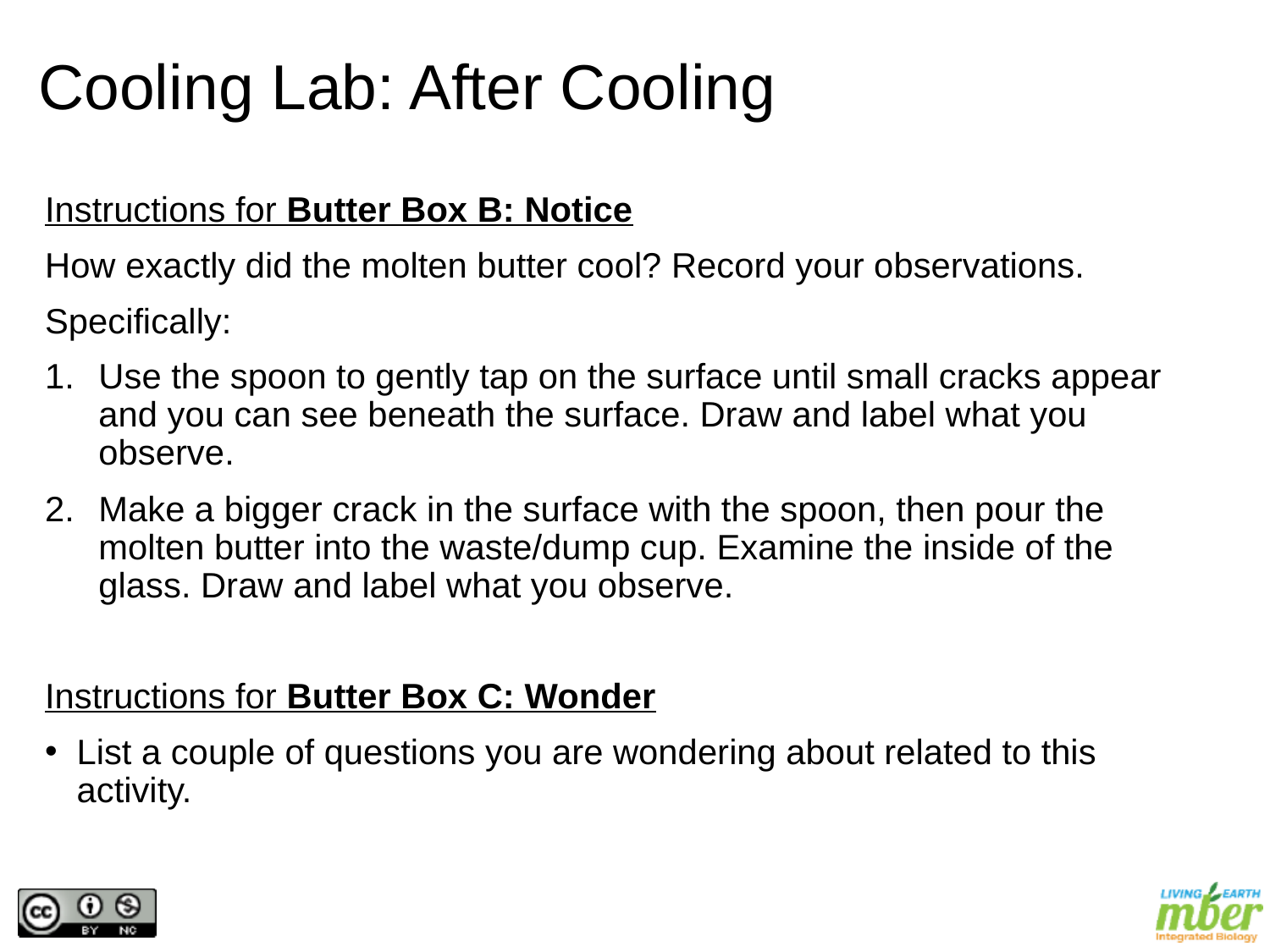

# Cooling Lab: After Cooling
Instructions for Butter Box B: Notice
How exactly did the molten butter cool? Record your observations.
Specifically:
Use the spoon to gently tap on the surface until small cracks appear and you can see beneath the surface. Draw and label what you observe.
Make a bigger crack in the surface with the spoon, then pour the molten butter into the waste/dump cup. Examine the inside of the glass. Draw and label what you observe.

Instructions for Butter Box C: Wonder
List a couple of questions you are wondering about related to this activity.